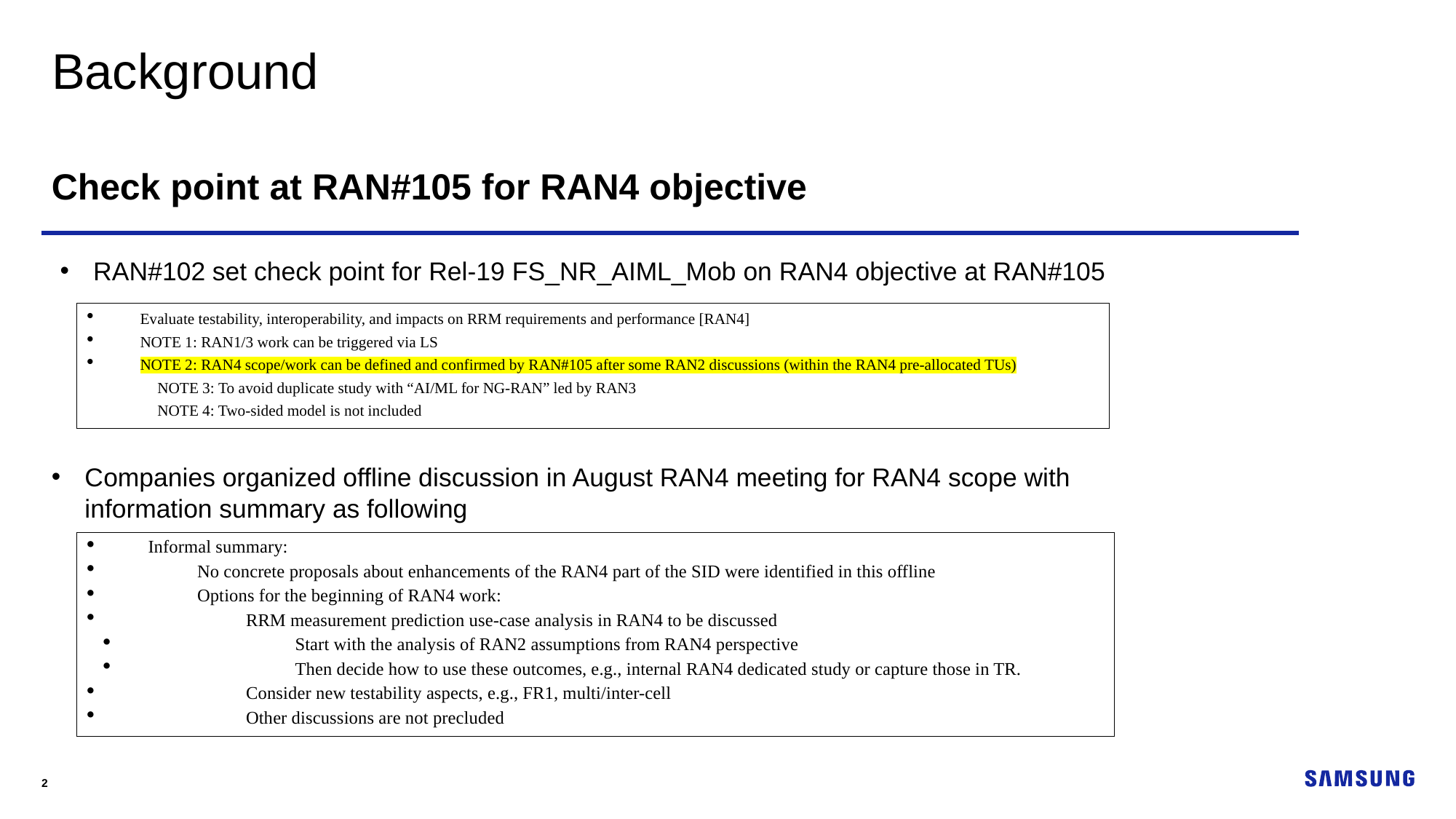

Background
Check point at RAN#105 for RAN4 objective

Companies organized offline discussion in August RAN4 meeting for RAN4 scope with information summary as following

RAN#102 set check point for Rel-19 FS_NR_AIML_Mob on RAN4 objective at RAN#105

Evaluate testability, interoperability, and impacts on RRM requirements and performance [RAN4]
NOTE 1: RAN1/3 work can be triggered via LS
NOTE 2: RAN4 scope/work can be defined and confirmed by RAN#105 after some RAN2 discussions (within the RAN4 pre-allocated TUs)
NOTE 3: To avoid duplicate study with “AI/ML for NG-RAN” led by RAN3
NOTE 4: Two-sided model is not included

Informal summary:
No concrete proposals about enhancements of the RAN4 part of the SID were identified in this offline
Options for the beginning of RAN4 work:
RRM measurement prediction use-case analysis in RAN4 to be discussed
Start with the analysis of RAN2 assumptions from RAN4 perspective
Then decide how to use these outcomes, e.g., internal RAN4 dedicated study or capture those in TR.
Consider new testability aspects, e.g., FR1, multi/inter-cell
Other discussions are not precluded